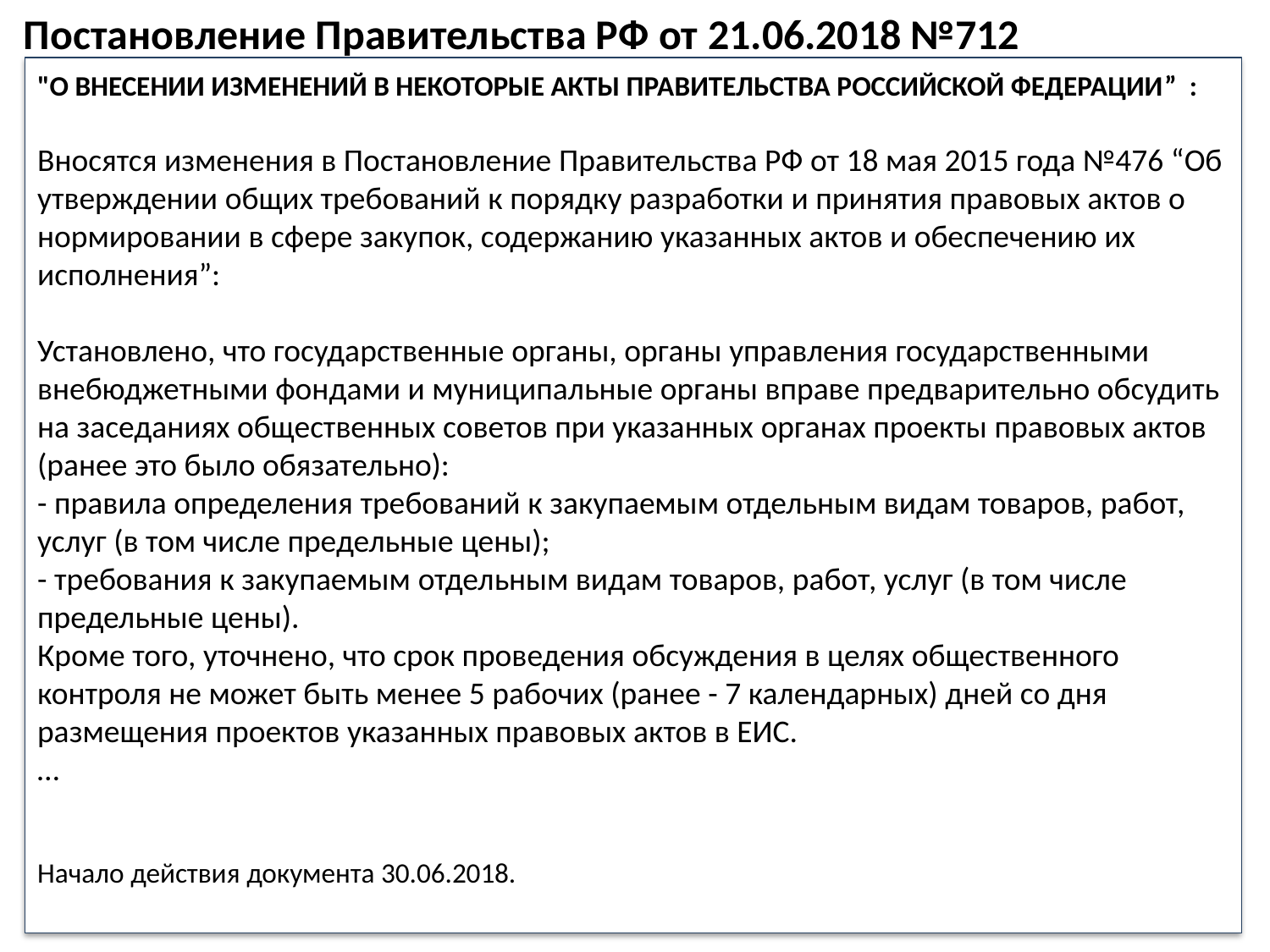

Постановление Правительства РФ от 21.06.2018 №712
"О ВНЕСЕНИИ ИЗМЕНЕНИЙ В НЕКОТОРЫЕ АКТЫ ПРАВИТЕЛЬСТВА РОССИЙСКОЙ ФЕДЕРАЦИИ”  :

Вносятся изменения в Постановление Правительства РФ от 18 мая 2015 года №476 “Об утверждении общих требований к порядку разработки и принятия правовых актов о нормировании в сфере закупок, содержанию указанных актов и обеспечению их исполнения”:

Установлено, что государственные органы, органы управления государственными внебюджетными фондами и муниципальные органы вправе предварительно обсудить на заседаниях общественных советов при указанных органах проекты правовых актов (ранее это было обязательно):
- правила определения требований к закупаемым отдельным видам товаров, работ, услуг (в том числе предельные цены);
- требования к закупаемым отдельным видам товаров, работ, услуг (в том числе предельные цены).
Кроме того, уточнено, что срок проведения обсуждения в целях общественного контроля не может быть менее 5 рабочих (ранее - 7 календарных) дней со дня размещения проектов указанных правовых актов в ЕИС.
…

Начало действия документа 30.06.2018.

47